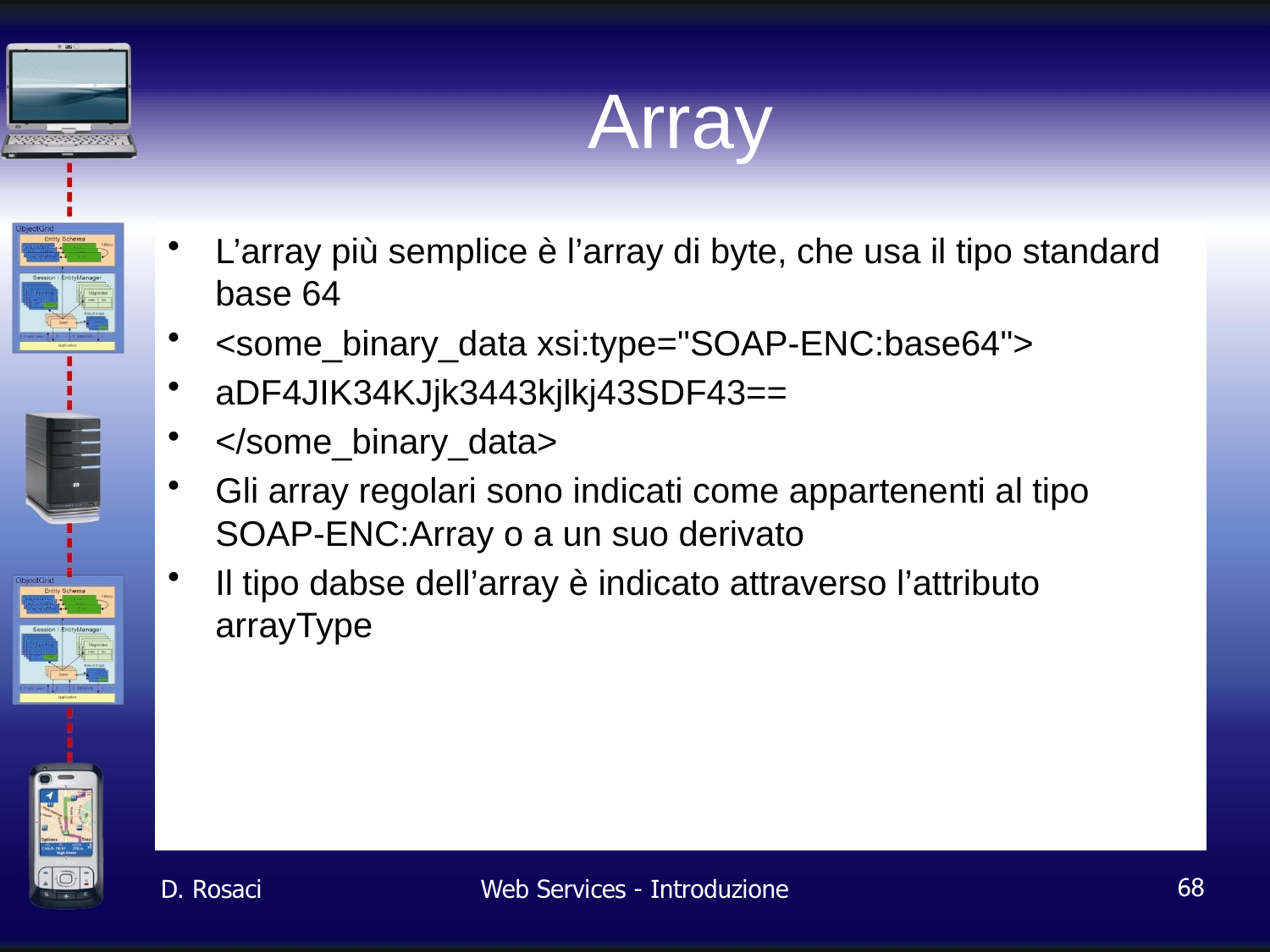

# Array
L’array più semplice è l’array di byte, che usa il tipo standard base 64
<some_binary_data xsi:type="SOAP-ENC:base64">
aDF4JIK34KJjk3443kjlkj43SDF43==
</some_binary_data>
Gli array regolari sono indicati come appartenenti al tipo SOAP-ENC:Array o a un suo derivato
Il tipo dabse dell’array è indicato attraverso l’attributo arrayType

D. Rosaci
Web Services - Introduzione